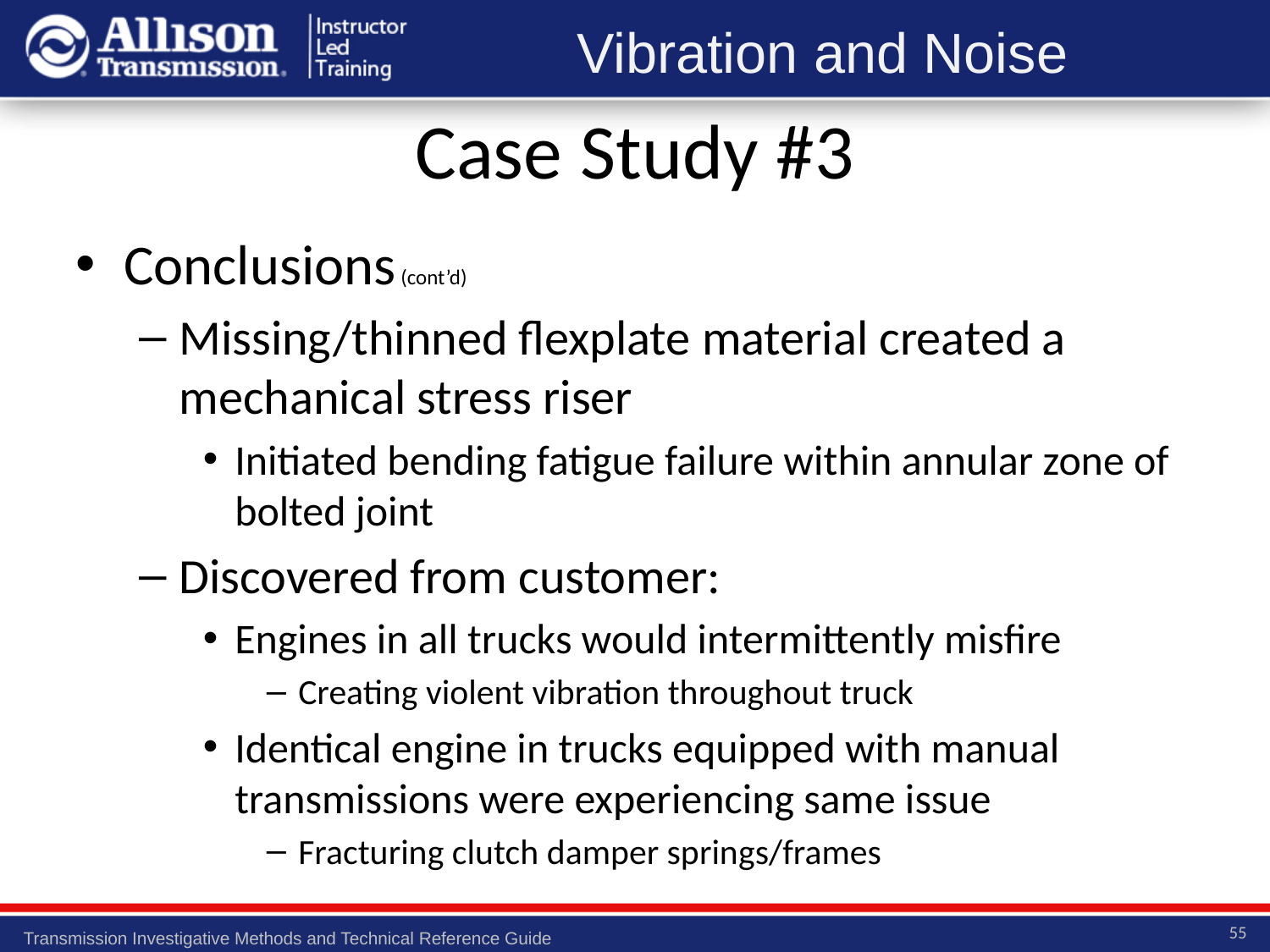

Case Study #3
Conclusions (cont’d)
Missing/thinned flexplate material created a mechanical stress riser
Initiated bending fatigue failure within annular zone of bolted joint
Discovered from customer:
Engines in all trucks would intermittently misfire
Creating violent vibration throughout truck
Identical engine in trucks equipped with manual transmissions were experiencing same issue
Fracturing clutch damper springs/frames
55